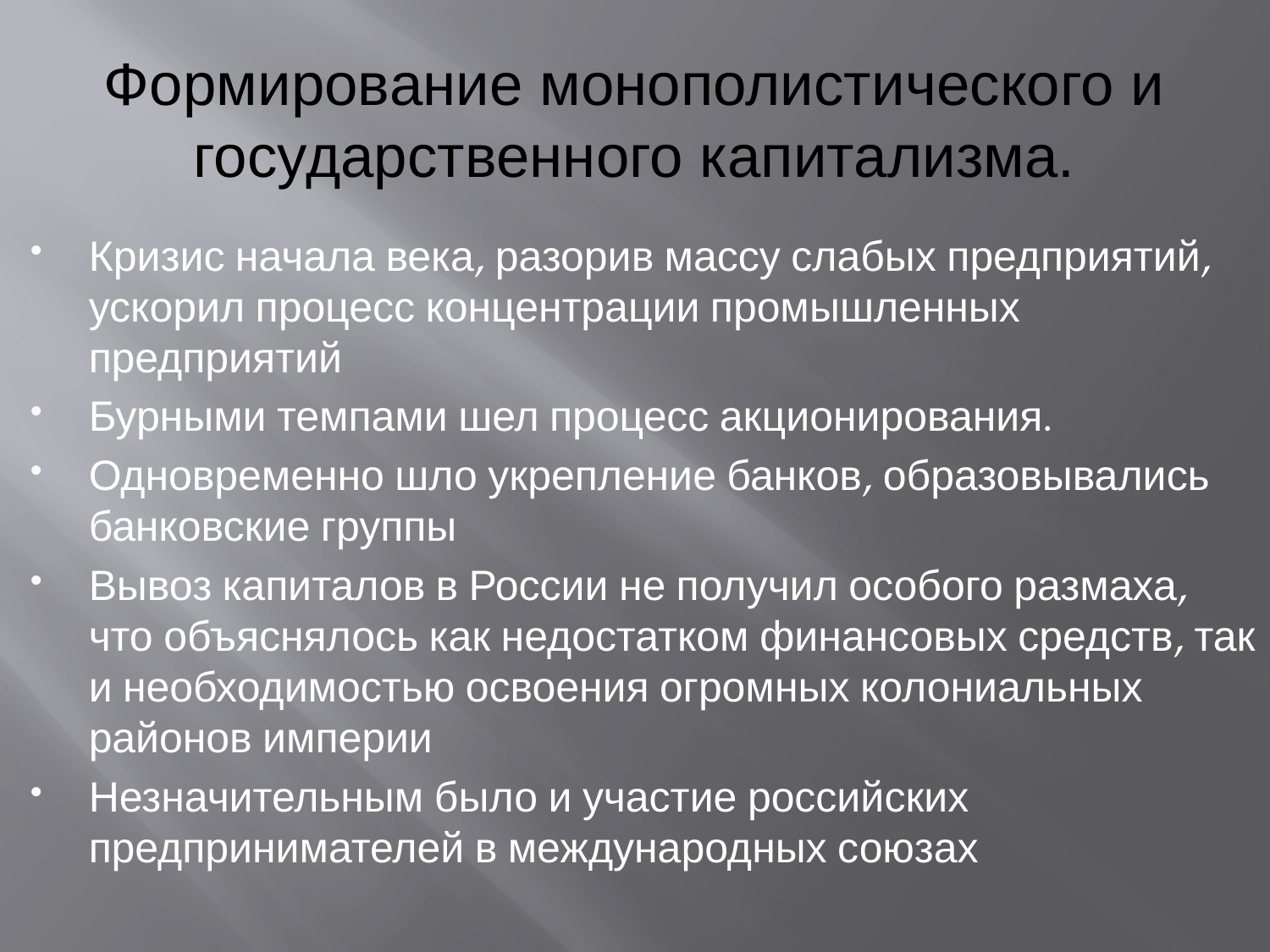

# Формирование монополистического и государственного капитализма.
Кризис начала века, разорив массу слабых предприятий, ускорил процесс концентрации промышленных предприятий
Бурными темпами шел процесс акционирования.
Одновременно шло укрепление банков, образовывались банковские группы
Вывоз капиталов в России не получил особого размаха, что объяснялось как недостатком финансовых средств, так и необходимостью освоения огромных колониальных районов империи
Незначительным было и участие российских предпринимателей в международных союзах